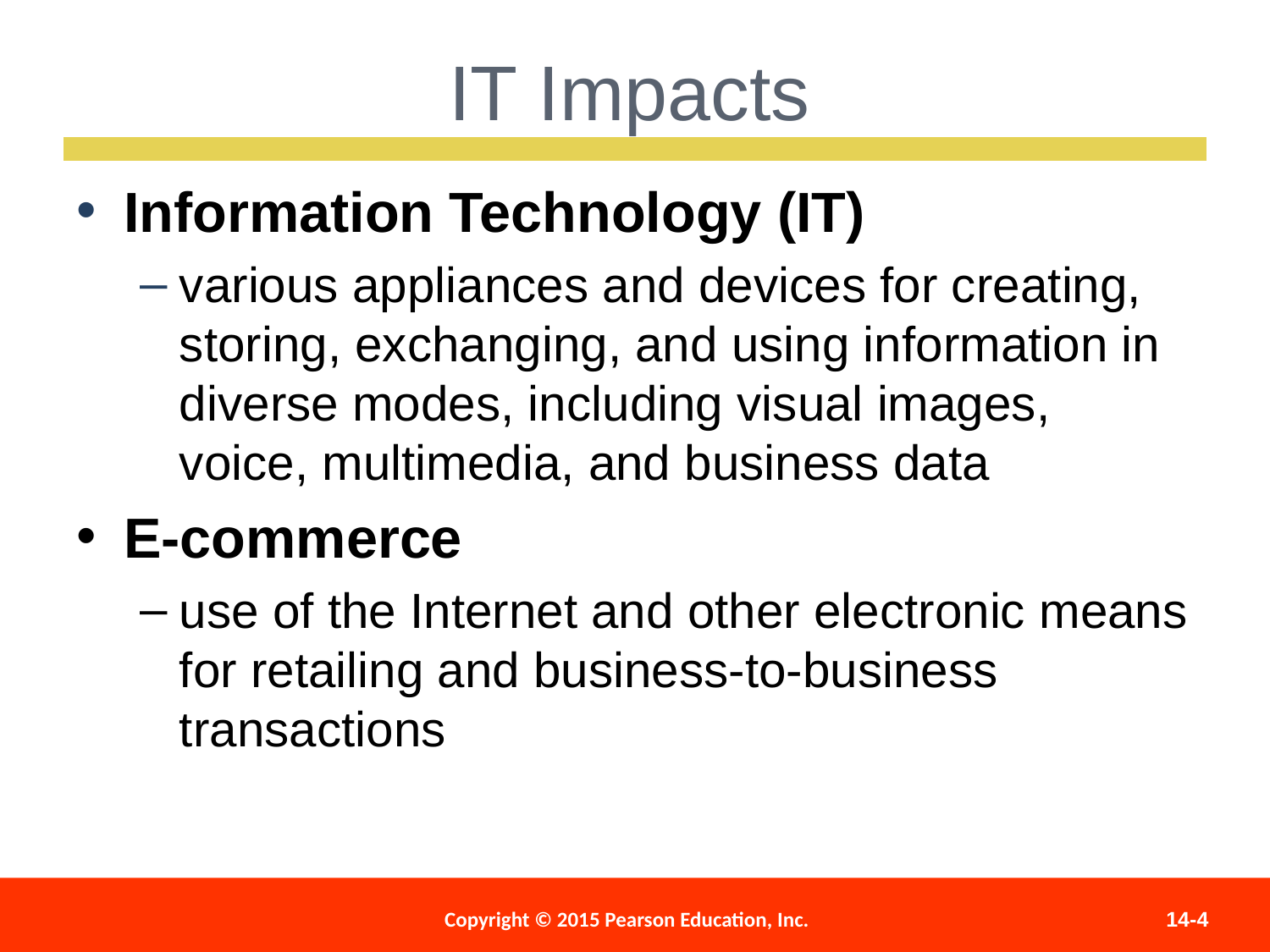

IT Impacts
Information Technology (IT)
various appliances and devices for creating, storing, exchanging, and using information in diverse modes, including visual images, voice, multimedia, and business data
E-commerce
use of the Internet and other electronic means for retailing and business-to-business transactions